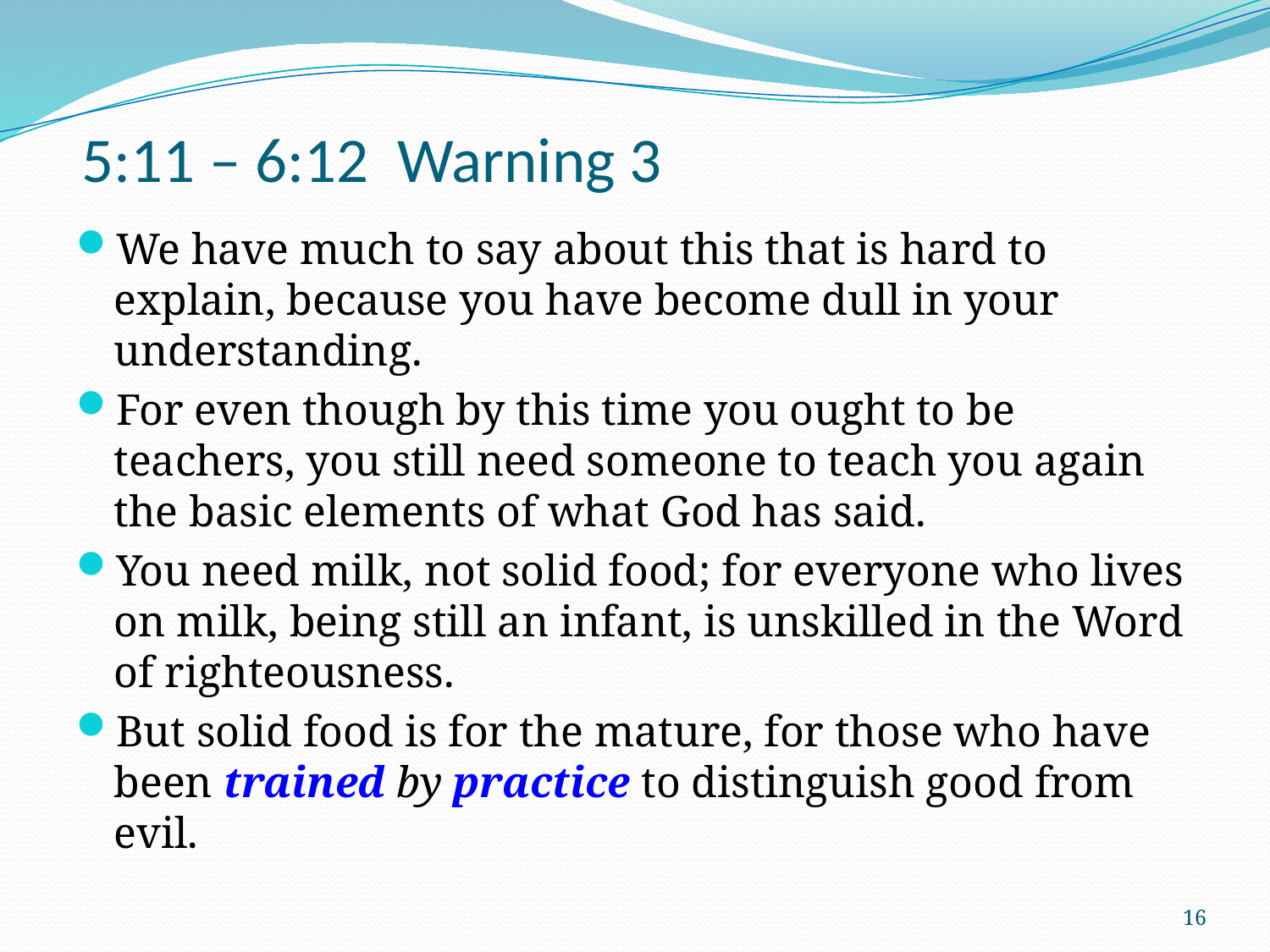

# 5:11 – 6:12  Warning 3
We have much to say about this that is hard to explain, because you have become dull in your understanding.
For even though by this time you ought to be teachers, you still need someone to teach you again the basic elements of what God has said.
You need milk, not solid food; for everyone who lives on milk, being still an infant, is unskilled in the Word of righteousness.
But solid food is for the mature, for those who have been trained by practice to distinguish good from evil.
16